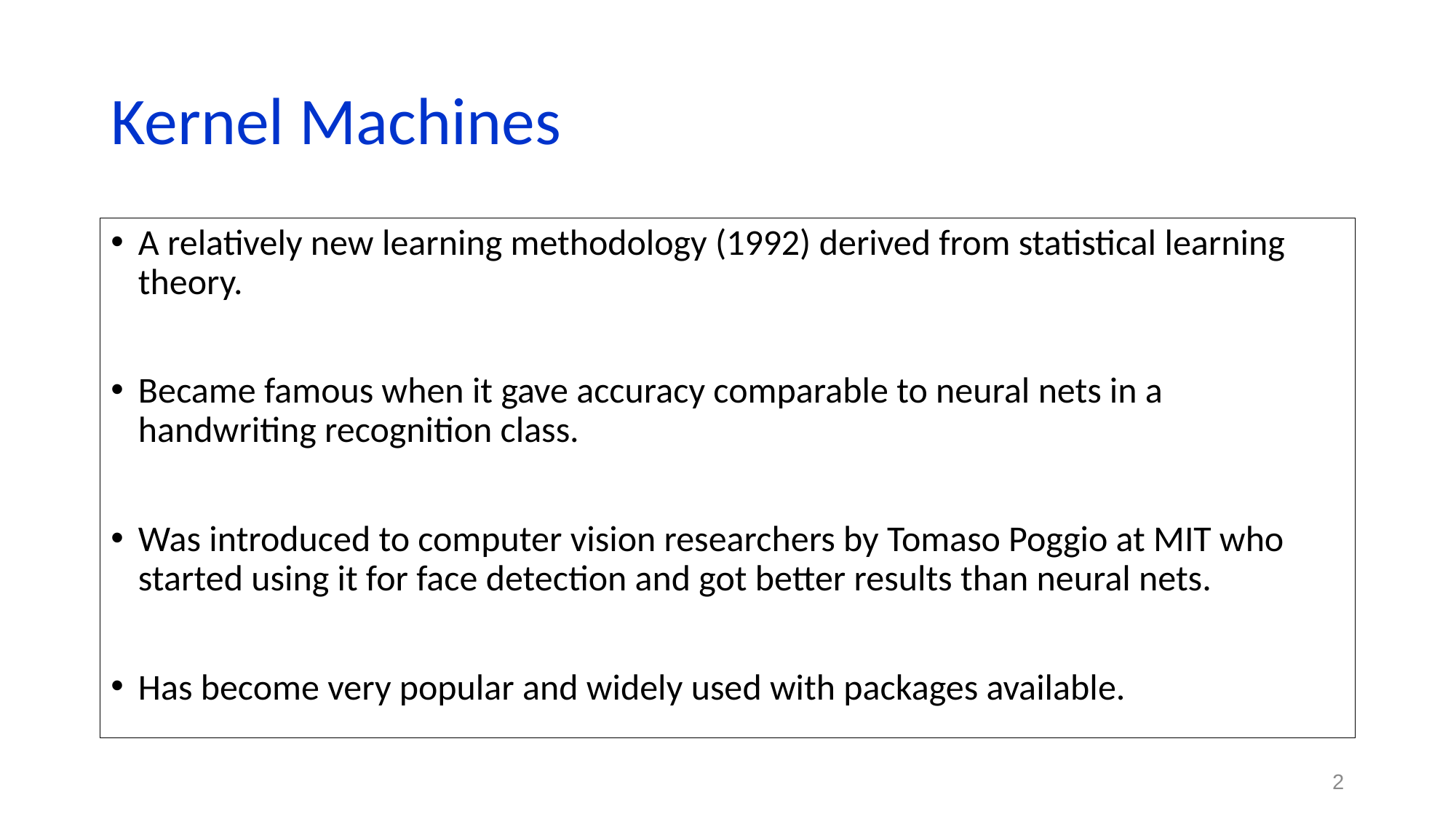

# Kernel Machines
A relatively new learning methodology (1992) derived from statistical learning theory.

Became famous when it gave accuracy comparable to neural nets in a handwriting recognition class.

Was introduced to computer vision researchers by Tomaso Poggio at MIT who started using it for face detection and got better results than neural nets.

Has become very popular and widely used with packages available.
2